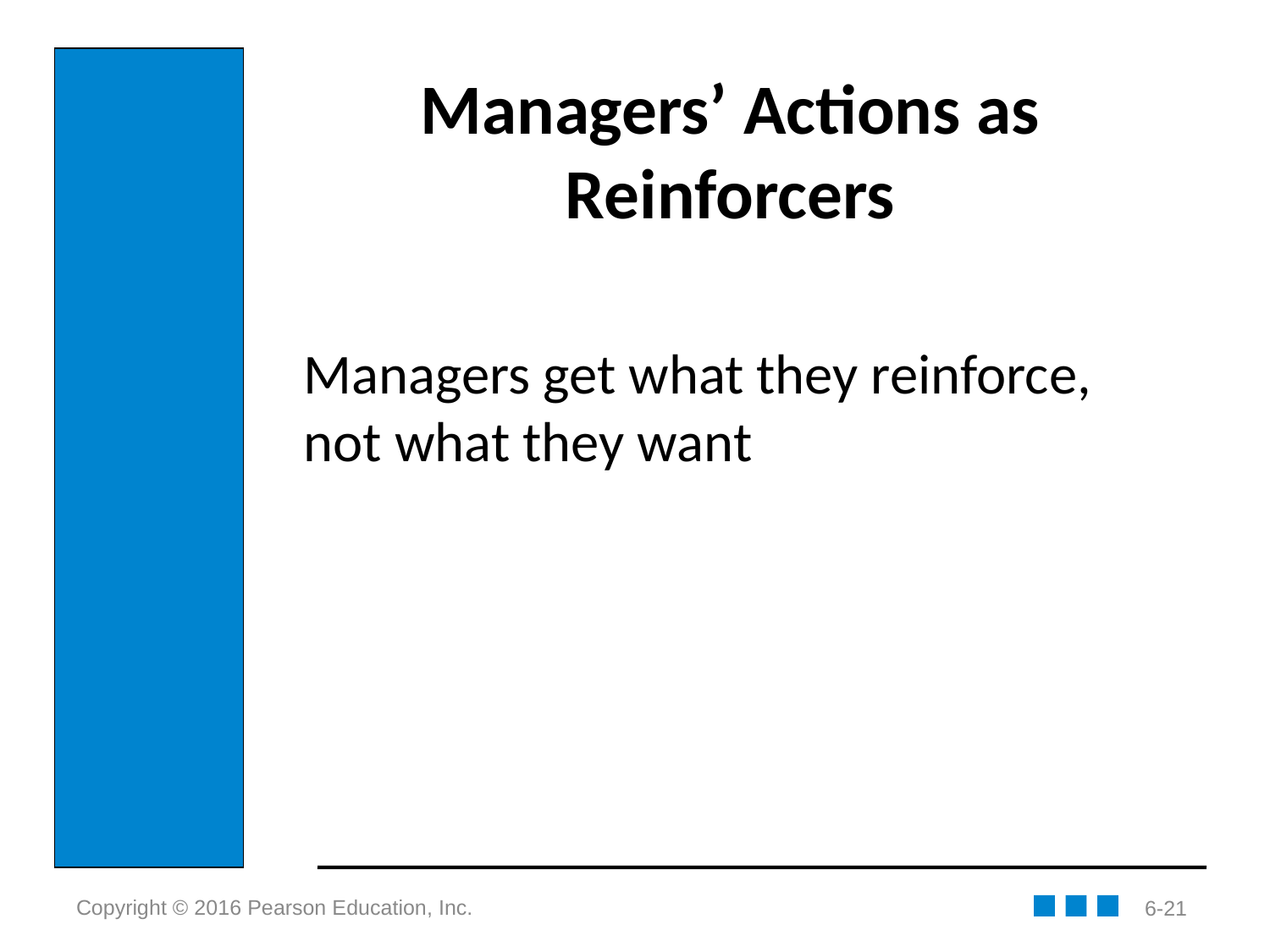

# Managers’ Actions as Reinforcers

Managers get what they reinforce, not what they want

6-21
Copyright © 2016 Pearson Education, Inc.